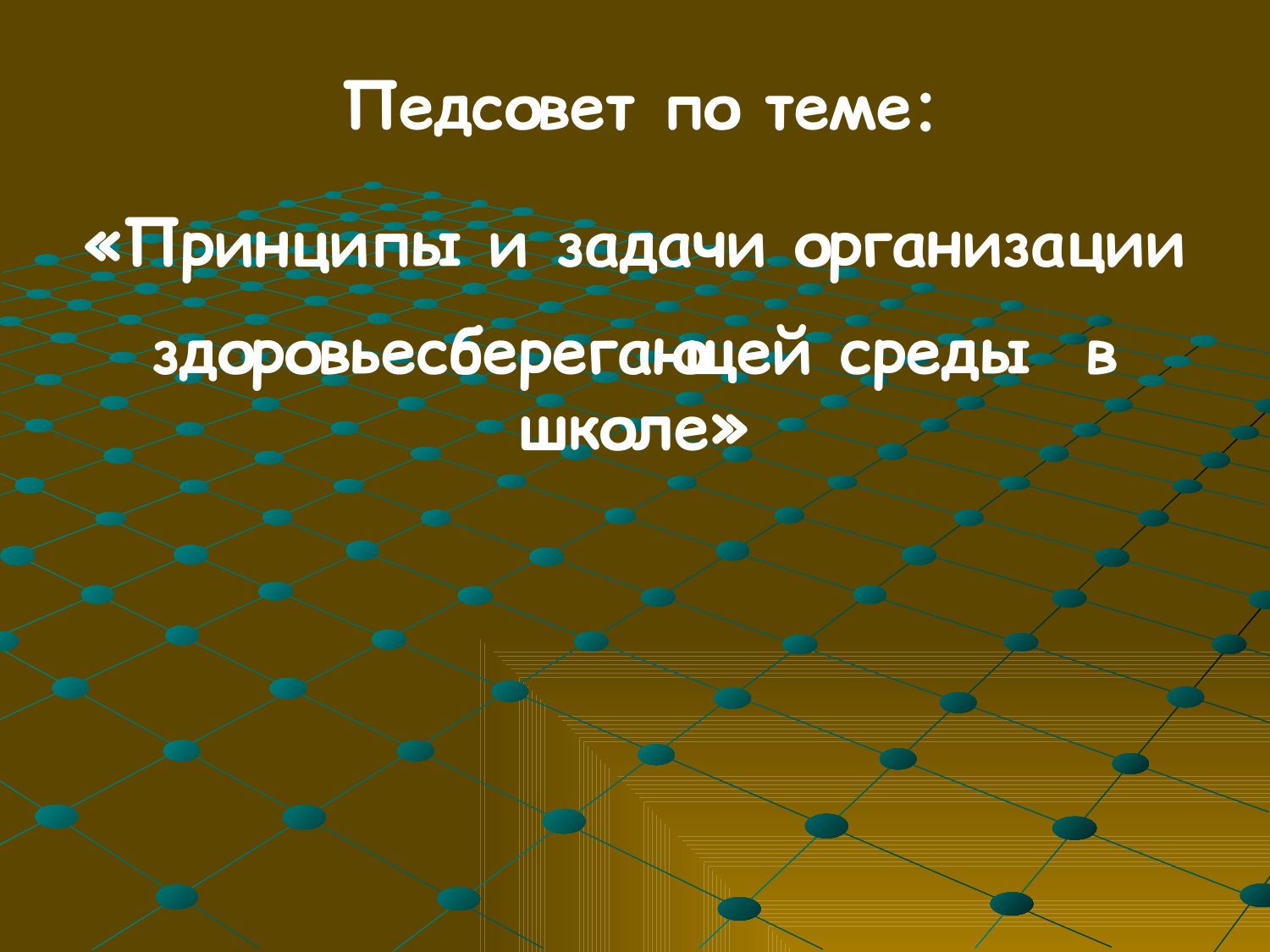

Педсовет по теме:
«Принципы и задачи организации
 здоровьесберегающей среды  в  школе»